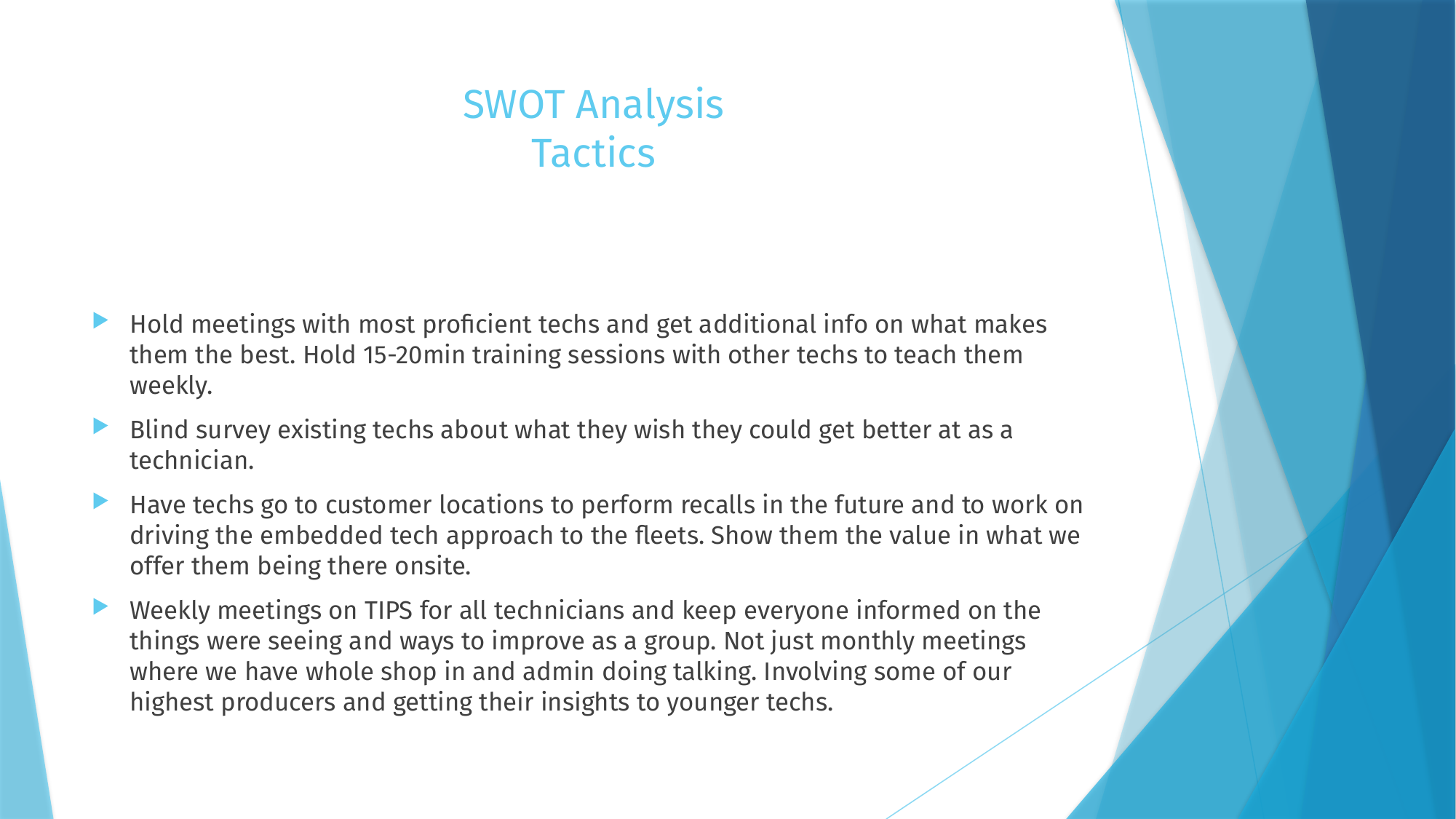

# SWOT Analysis Tactics

Hold meetings with most proficient techs and get additional info on what makes them the best. Hold 15-20min training sessions with other techs to teach them weekly.
Blind survey existing techs about what they wish they could get better at as a technician.
Have techs go to customer locations to perform recalls in the future and to work on driving the embedded tech approach to the fleets. Show them the value in what we offer them being there onsite.
Weekly meetings on TIPS for all technicians and keep everyone informed on the things were seeing and ways to improve as a group. Not just monthly meetings where we have whole shop in and admin doing talking. Involving some of our highest producers and getting their insights to younger techs.